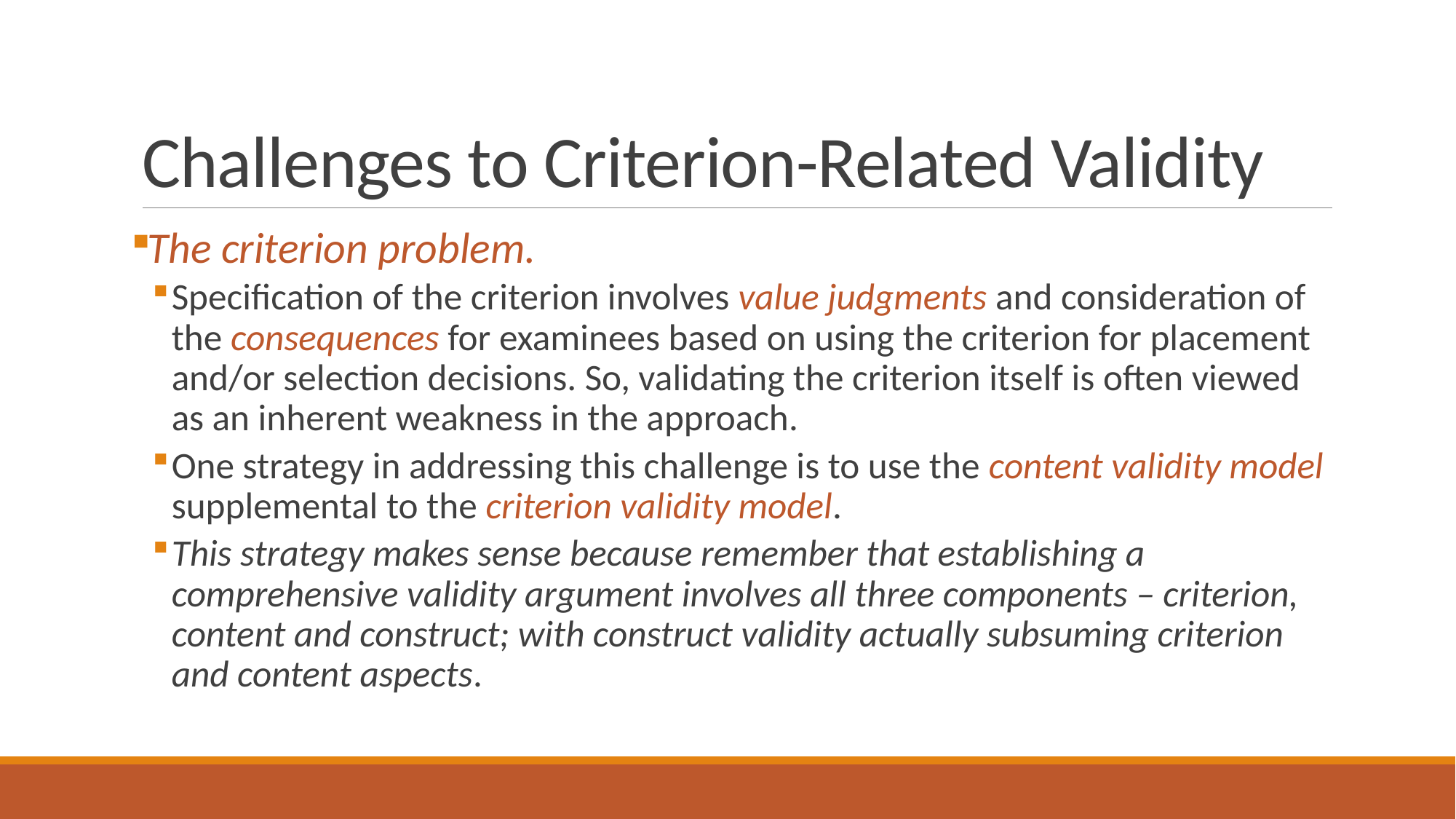

# Challenges to Criterion-Related Validity
The criterion problem.
Specification of the criterion involves value judgments and consideration of the consequences for examinees based on using the criterion for placement and/or selection decisions. So, validating the criterion itself is often viewed as an inherent weakness in the approach.
One strategy in addressing this challenge is to use the content validity model supplemental to the criterion validity model.
This strategy makes sense because remember that establishing a comprehensive validity argument involves all three components – criterion, content and construct; with construct validity actually subsuming criterion and content aspects.